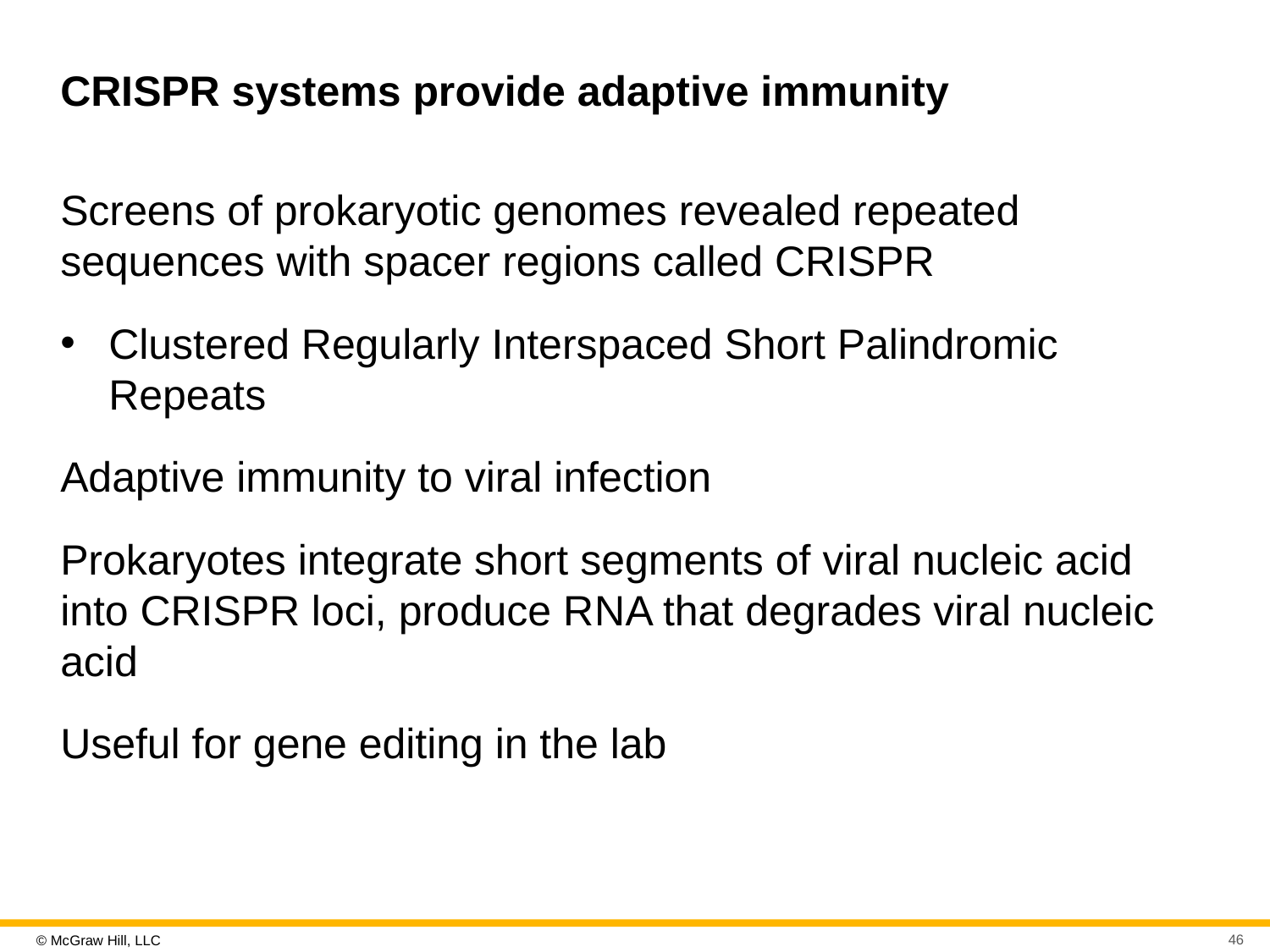

# CRISPR systems provide adaptive immunity
Screens of prokaryotic genomes revealed repeated sequences with spacer regions called CRISPR
Clustered Regularly Interspaced Short Palindromic Repeats
Adaptive immunity to viral infection
Prokaryotes integrate short segments of viral nucleic acid into CRISPR loci, produce R N A that degrades viral nucleic acid
Useful for gene editing in the lab
46